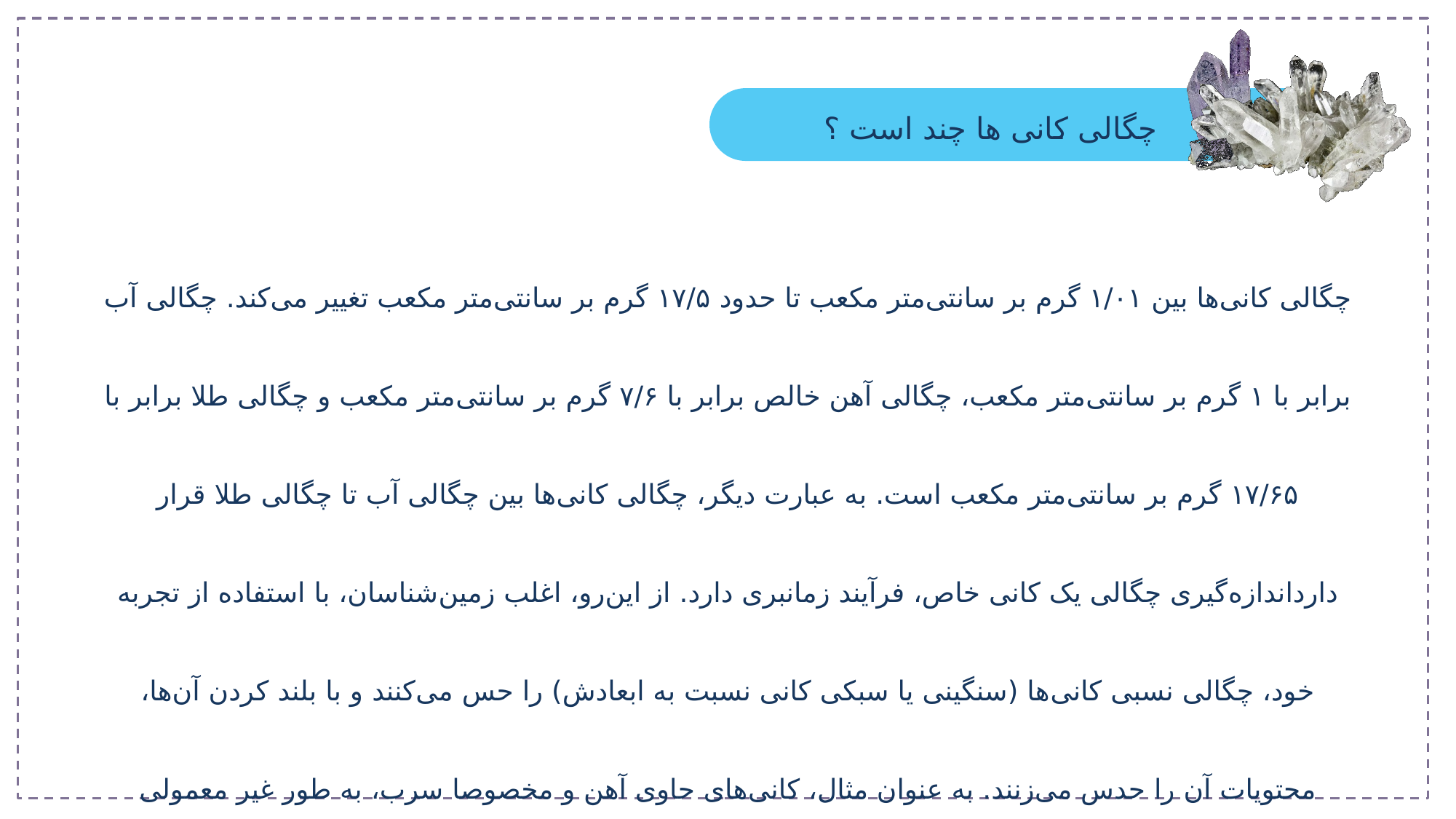

چگالی کانی ها چند است ؟
چگالی کانی‌ها بین ۱/۰۱ گرم بر سانتی‌متر مکعب تا حدود ۱۷/۵ گرم بر سانتی‌متر مکعب تغییر می‌کند. چگالی آب برابر با ۱ گرم بر سانتی‌متر مکعب، چگالی آهن خالص برابر با ۷/۶ گرم بر سانتی‌متر مکعب و چگالی طلا برابر با ۱۷/۶۵ گرم بر سانتی‌متر مکعب است. به عبارت دیگر، چگالی کانی‌ها بین چگالی آب تا چگالی طلا قرار دارداندازه‌گیری چگالی یک کانی خاص، فرآیند زمانبری دارد. از این‌رو، اغلب زمین‌شناسان، با استفاده از تجربه خود، چگالی نسبی کانی‌ها (سنگینی یا سبکی کانی نسبت به ابعادش) را حس می‌کنند و با بلند کردن آن‌ها، محتویات آن را حدس می‌زنند. به عنوان مثال، کانی‌های حاوی آهن و مخصوصا سرب، به طور غیر معمولی سنگین‌تر از چیزی هستند که به نظر می‌آیند.